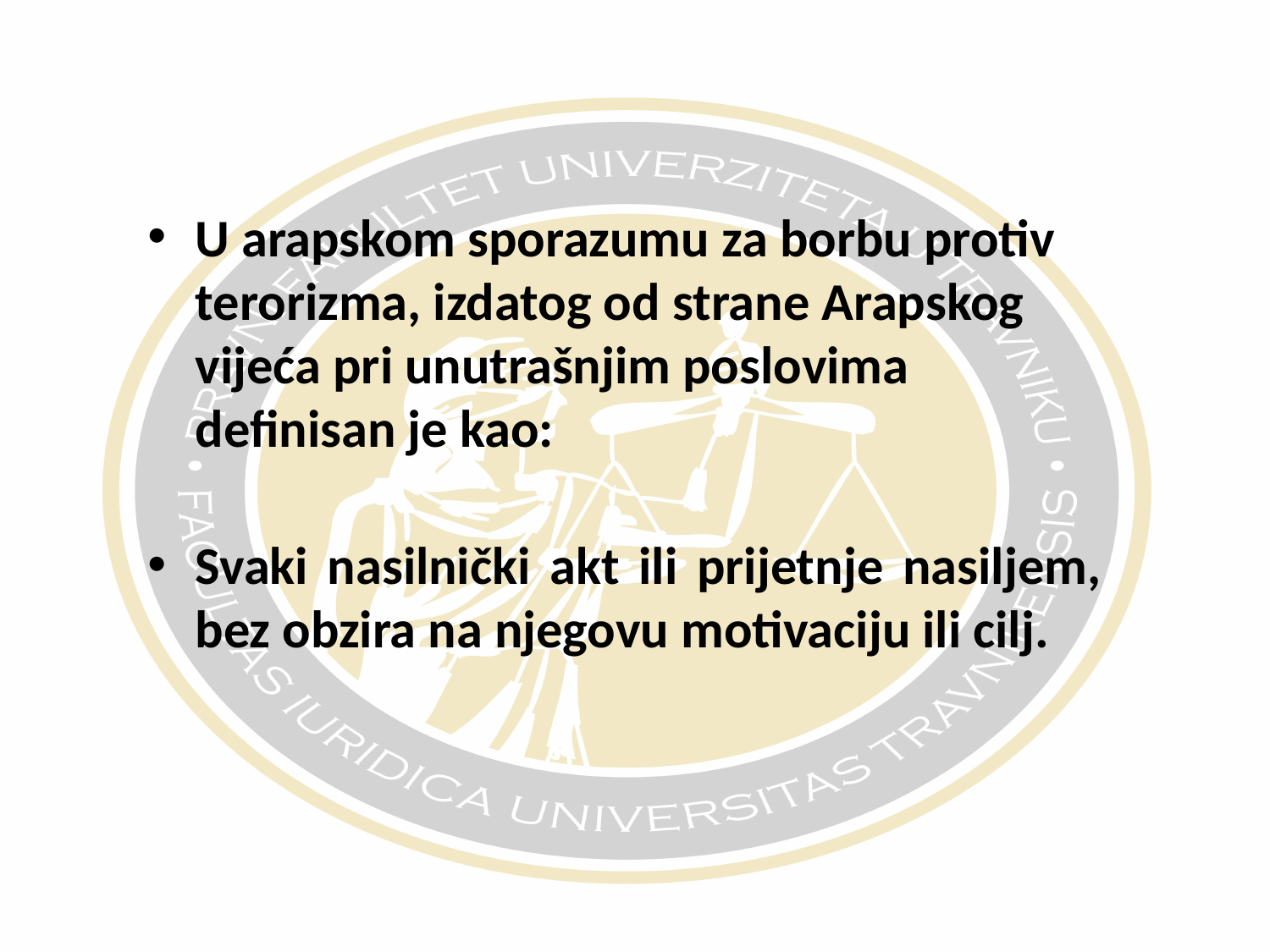

#
U arapskom sporazumu za borbu protiv terorizma, izdatog od strane Arapskog vijeća pri unutrašnjim poslovima definisan je kao:
Svaki nasilnički akt ili prijetnje nasiljem, bez obzira na njegovu motivaciju ili cilj.